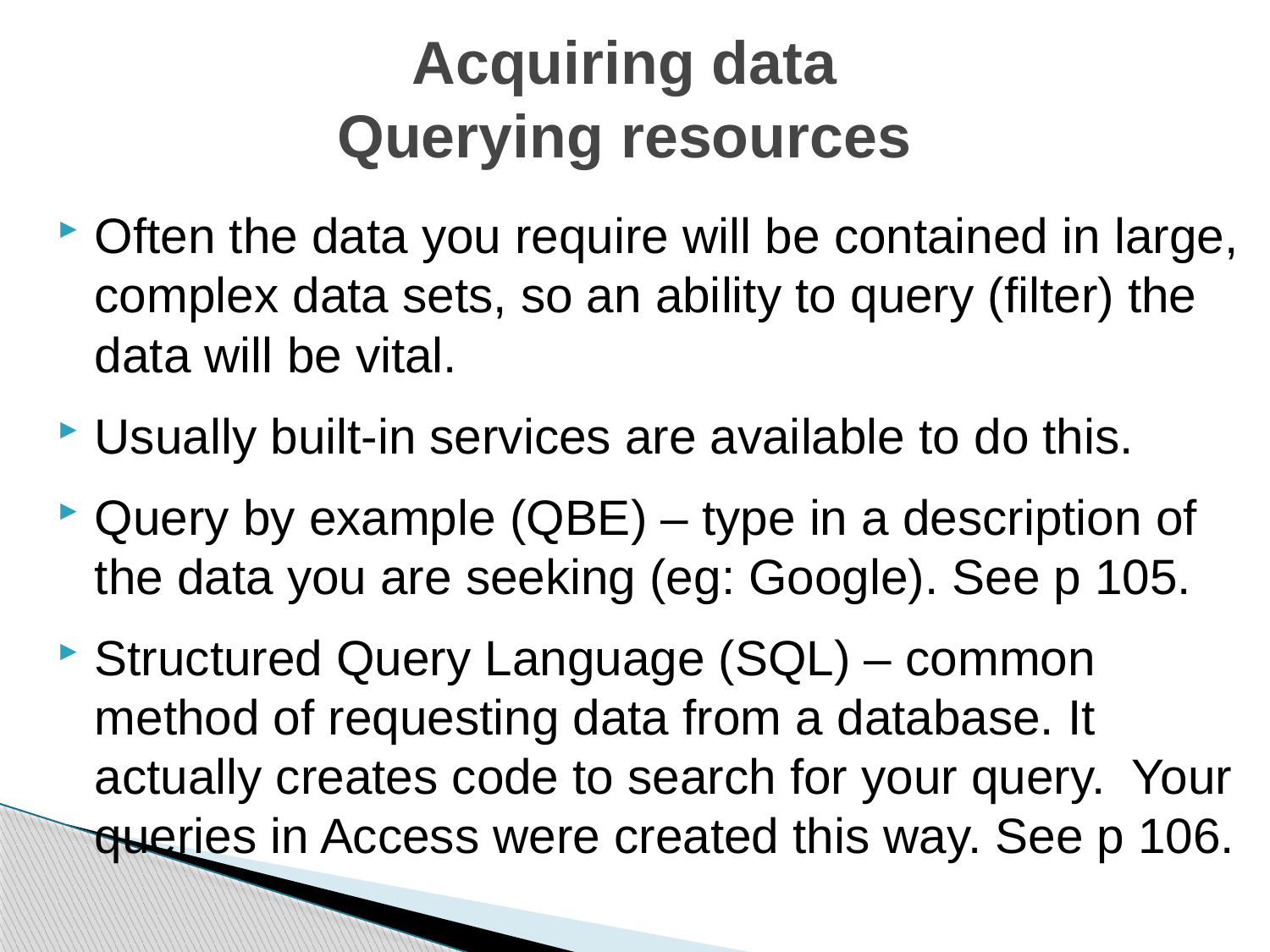

# Acquiring data Querying resources
Often the data you require will be contained in large, complex data sets, so an ability to query (filter) the data will be vital.
Usually built-in services are available to do this.
Query by example (QBE) – type in a description of the data you are seeking (eg: Google). See p 105.
Structured Query Language (SQL) – common method of requesting data from a database. It actually creates code to search for your query.  Your queries in Access were created this way. See p 106.